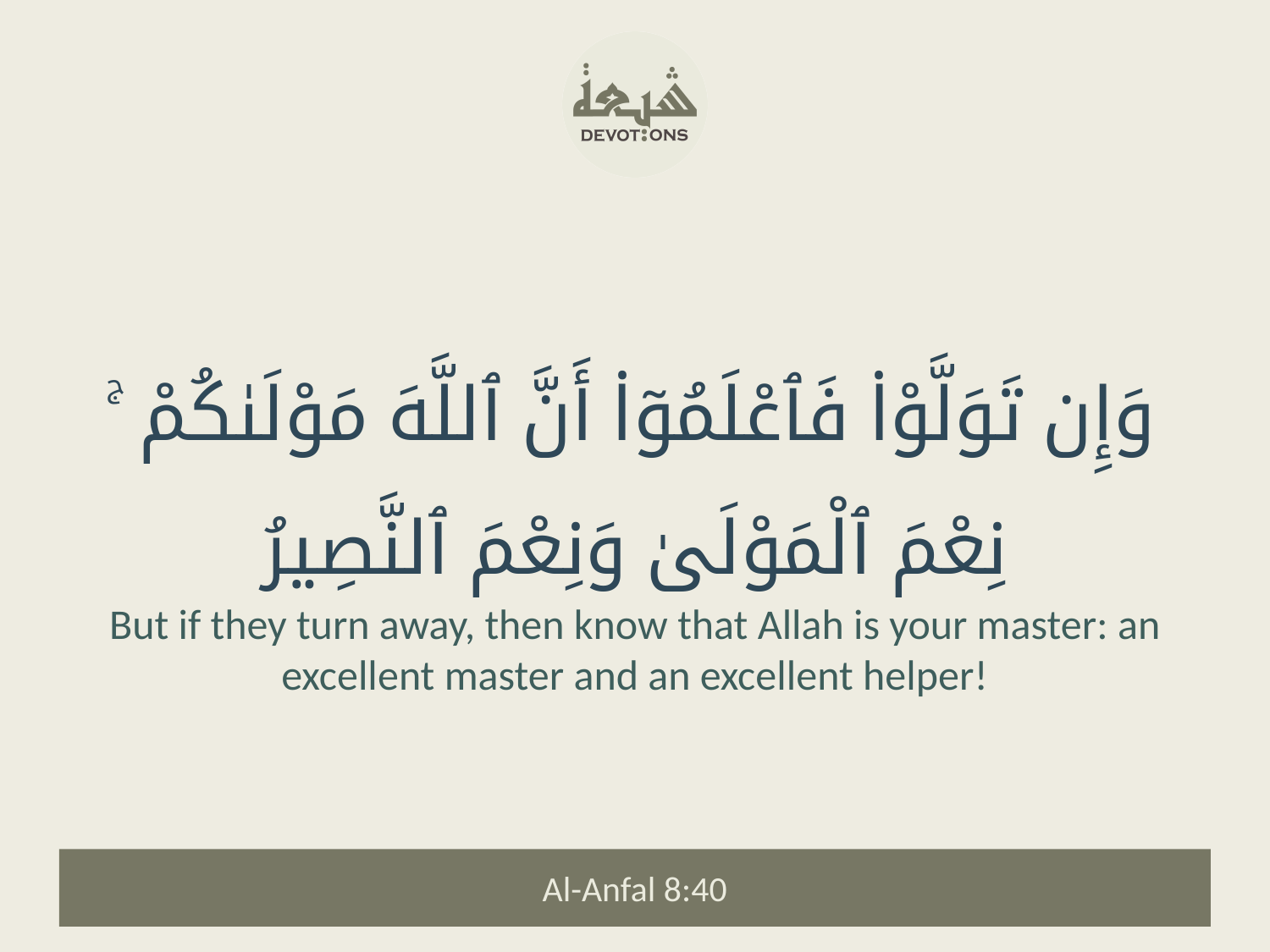

وَإِن تَوَلَّوْا۟ فَٱعْلَمُوٓا۟ أَنَّ ٱللَّهَ مَوْلَىٰكُمْ ۚ نِعْمَ ٱلْمَوْلَىٰ وَنِعْمَ ٱلنَّصِيرُ
But if they turn away, then know that Allah is your master: an excellent master and an excellent helper!
Al-Anfal 8:40